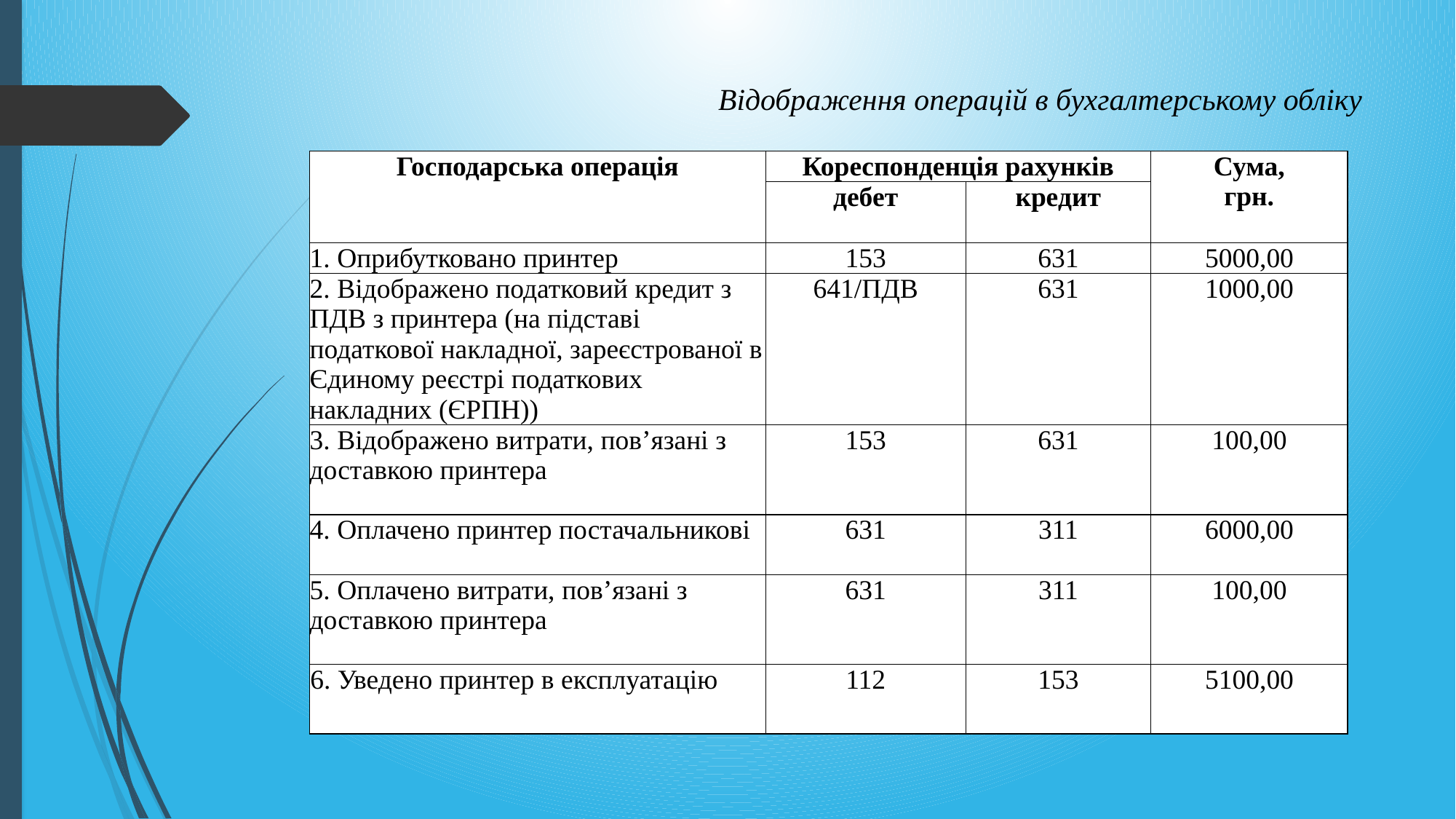

# Відображення операцій в бухгалтерському обліку
| Господарська операція | Кореспонденція рахунків |  | Сума, грн. |
| --- | --- | --- | --- |
|  | дебет | кредит |  |
| 1. Оприбутковано принтер | 153 | 631 | 5000,00 |
| 2. Відображено податковий кредит з ПДВ з принтера (на підставі податкової накладної, зареєстрованої в Єдиному реєстрі податкових накладних (ЄРПН)) | 641/ПДВ | 631 | 1000,00 |
| 3. Відображено витрати, пов’язані з доставкою принтера | 153 | 631 | 100,00 |
| 4. Оплачено принтер постачальникові | 631 | 311 | 6000,00 |
| 5. Оплачено витрати, пов’язані з доставкою принтера | 631 | 311 | 100,00 |
| 6. Уведено принтер в експлуатацію | 112 | 153 | 5100,00 |